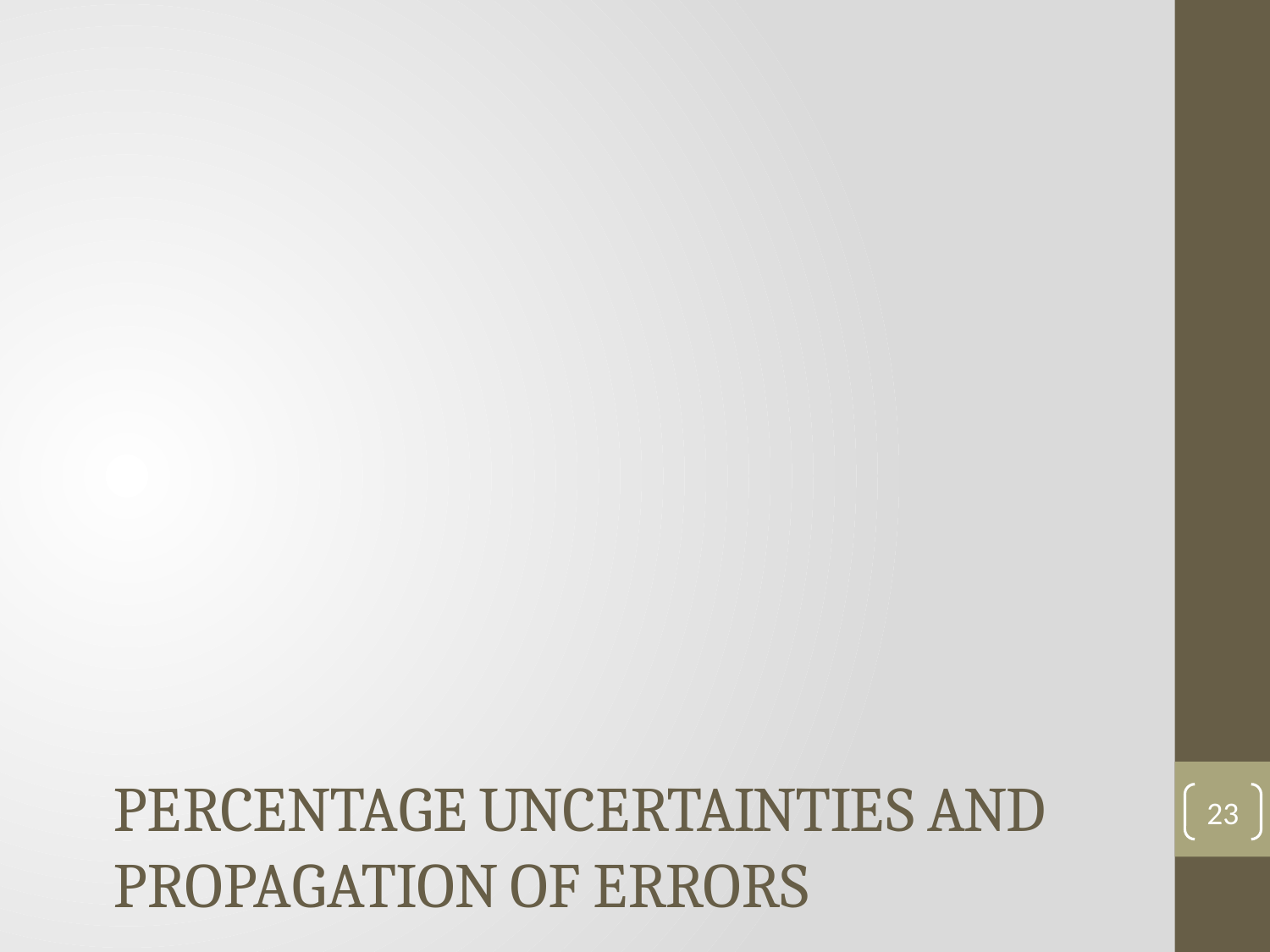

# Percentage uncertainties and propagation of errors
23